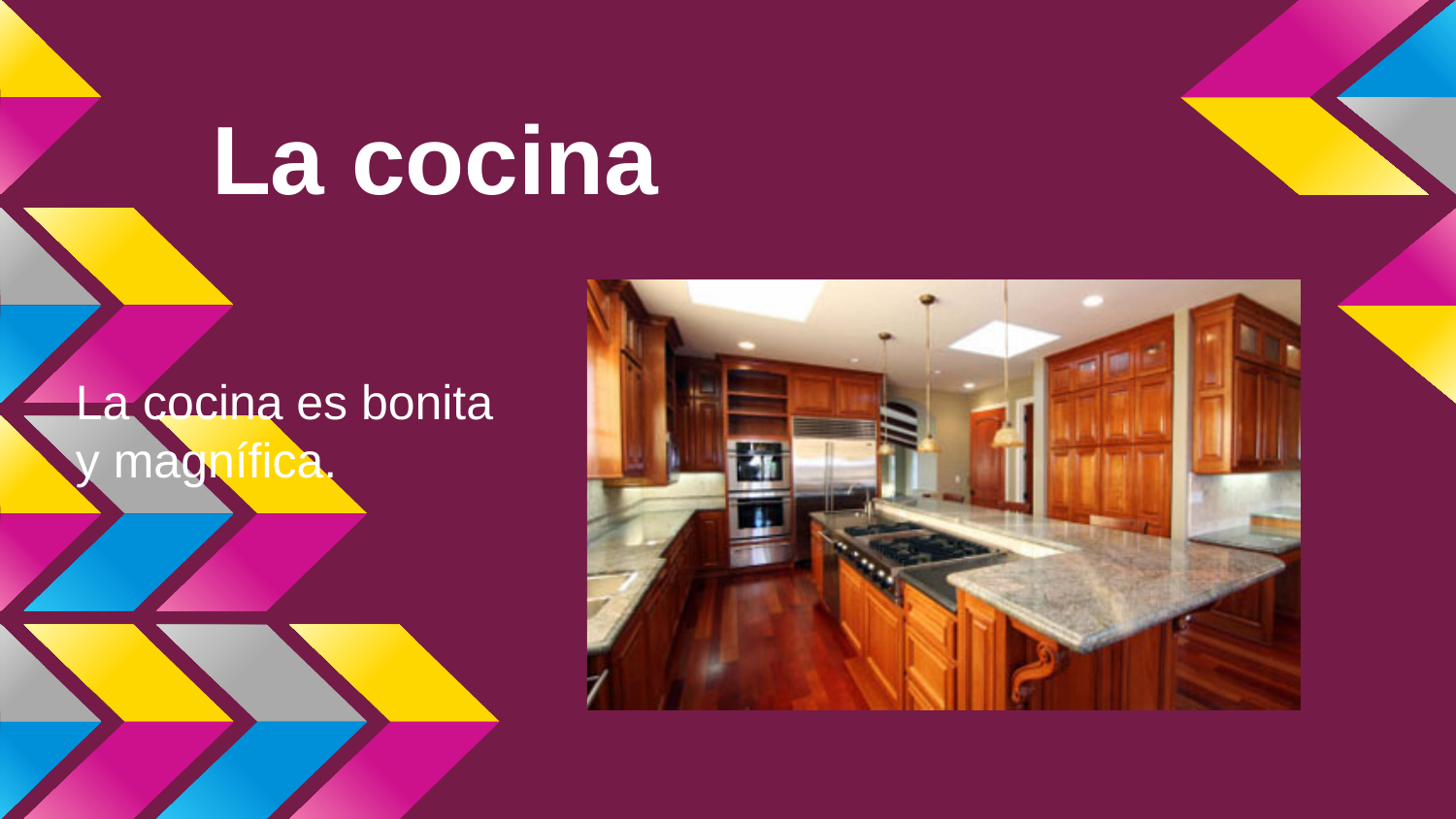

# La cocina

La cocina es bonita y magnífica.